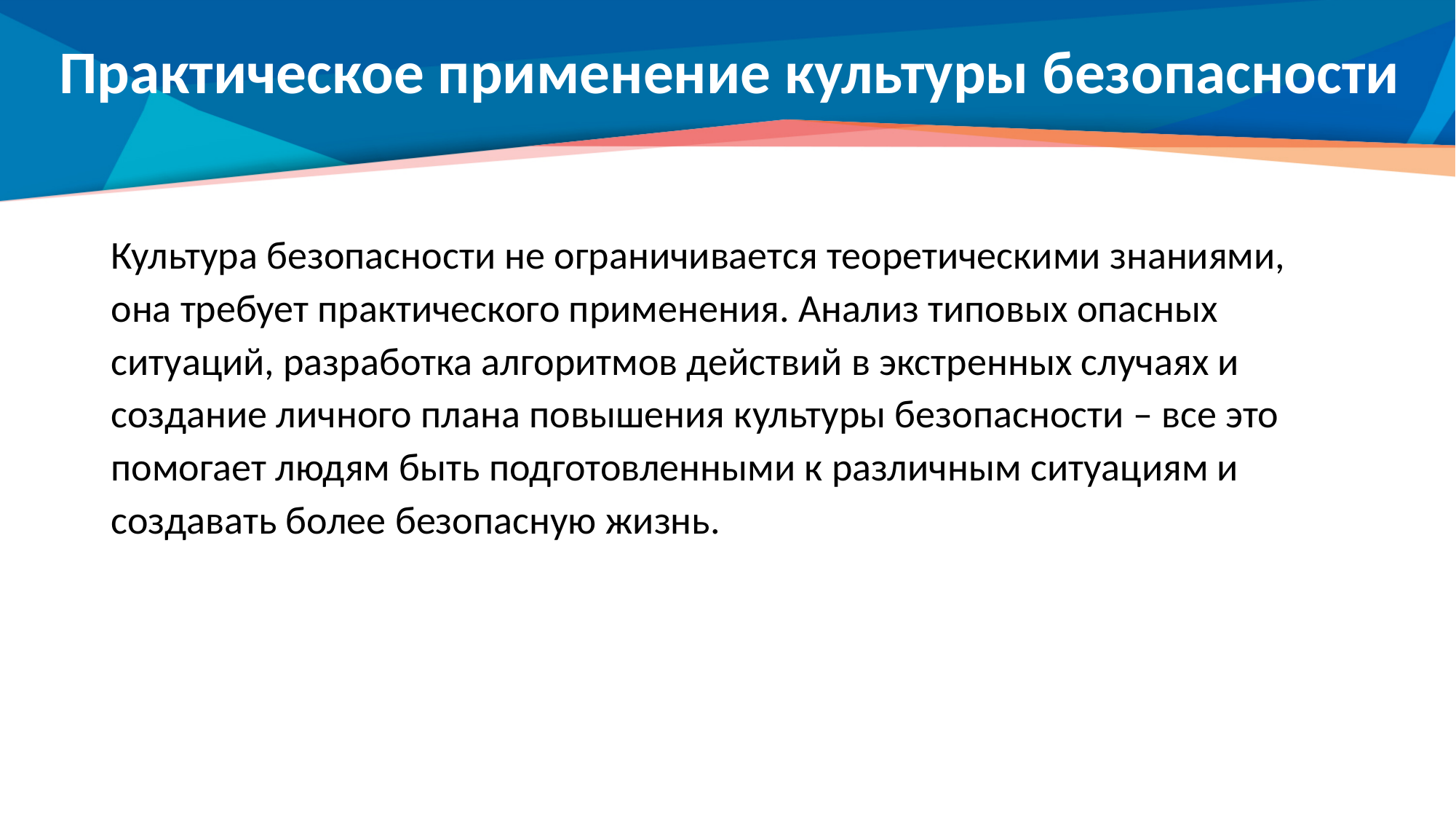

# Практическое применение культуры безопасности
Культура безопасности не ограничивается теоретическими знаниями, она требует практического применения. Анализ типовых опасных ситуаций, разработка алгоритмов действий в экстренных случаях и создание личного плана повышения культуры безопасности – все это помогает людям быть подготовленными к различным ситуациям и создавать более безопасную жизнь.